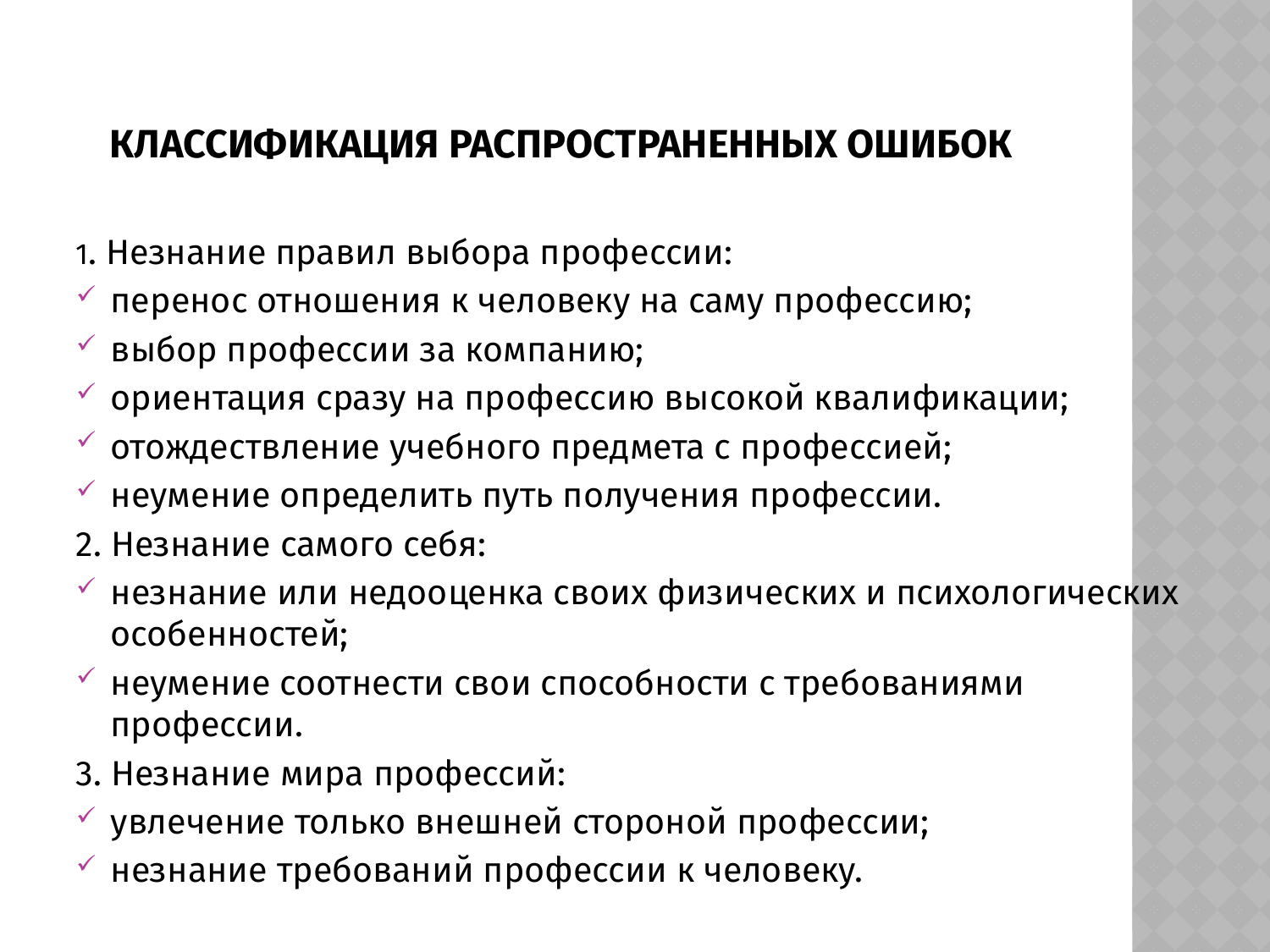

# Классификация распространенных ошибок
1. Незнание правил выбора профессии:
перенос отношения к человеку на саму профессию;
выбор профессии за компанию;
ориентация сразу на профессию высокой квалификации;
отождествление учебного предмета с профессией;
неумение определить путь получения профессии.
2. Незнание самого себя:
незнание или недооценка своих физических и психологических особенностей;
неумение соотнести свои способности с требованиями профессии.
3. Незнание мира профессий:
увлечение только внешней стороной профессии;
незнание требований профессии к человеку.